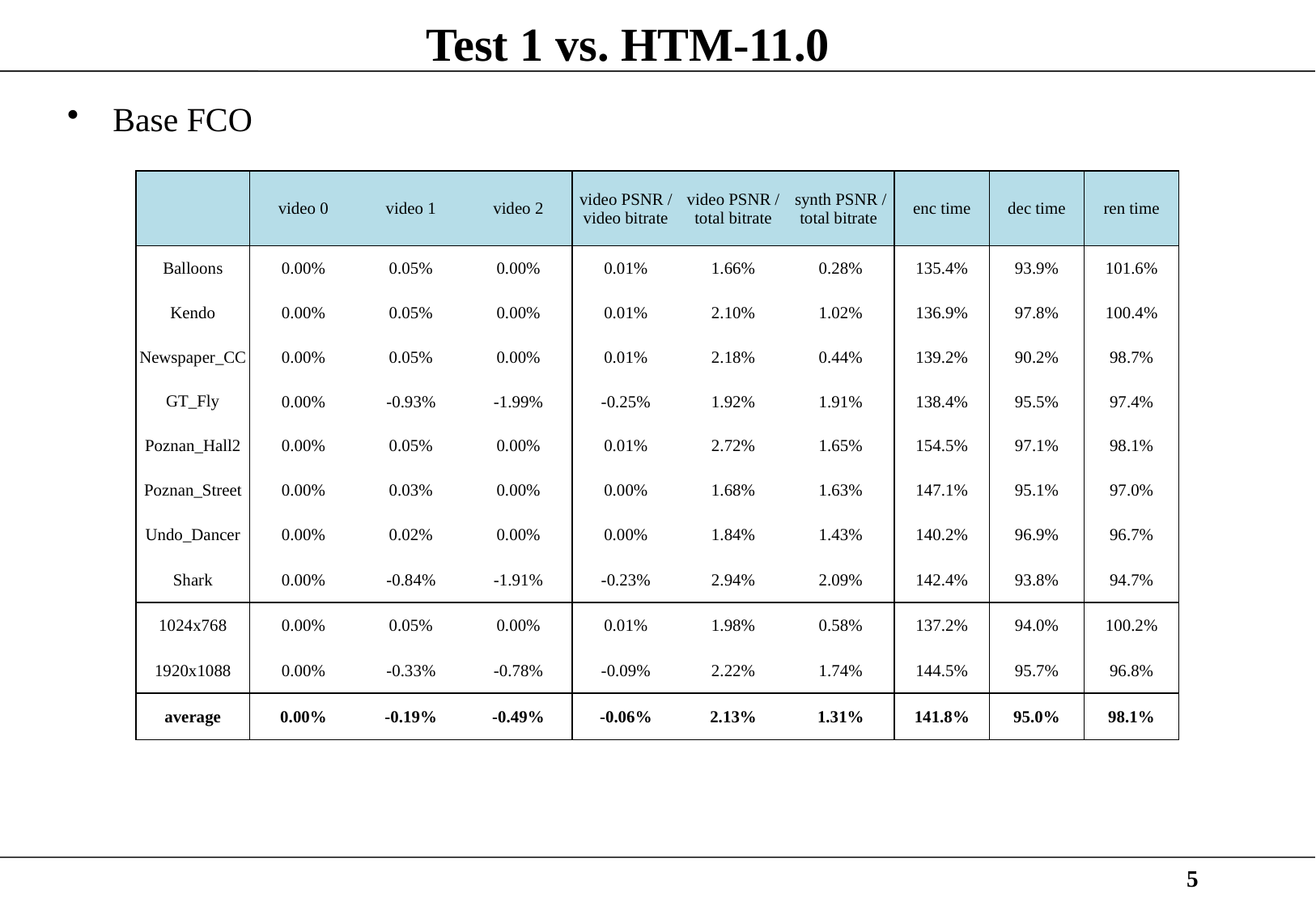

# Test 1 vs. HTM-11.0
Base FCO
|  | video 0 | video 1 | video 2 | video PSNR / video bitrate | video PSNR / total bitrate | synth PSNR / total bitrate | enc time | dec time | ren time |
| --- | --- | --- | --- | --- | --- | --- | --- | --- | --- |
| Balloons | 0.00% | 0.05% | 0.00% | 0.01% | 1.66% | 0.28% | 135.4% | 93.9% | 101.6% |
| Kendo | 0.00% | 0.05% | 0.00% | 0.01% | 2.10% | 1.02% | 136.9% | 97.8% | 100.4% |
| Newspaper\_CC | 0.00% | 0.05% | 0.00% | 0.01% | 2.18% | 0.44% | 139.2% | 90.2% | 98.7% |
| GT\_Fly | 0.00% | -0.93% | -1.99% | -0.25% | 1.92% | 1.91% | 138.4% | 95.5% | 97.4% |
| Poznan\_Hall2 | 0.00% | 0.05% | 0.00% | 0.01% | 2.72% | 1.65% | 154.5% | 97.1% | 98.1% |
| Poznan\_Street | 0.00% | 0.03% | 0.00% | 0.00% | 1.68% | 1.63% | 147.1% | 95.1% | 97.0% |
| Undo\_Dancer | 0.00% | 0.02% | 0.00% | 0.00% | 1.84% | 1.43% | 140.2% | 96.9% | 96.7% |
| Shark | 0.00% | -0.84% | -1.91% | -0.23% | 2.94% | 2.09% | 142.4% | 93.8% | 94.7% |
| 1024x768 | 0.00% | 0.05% | 0.00% | 0.01% | 1.98% | 0.58% | 137.2% | 94.0% | 100.2% |
| 1920x1088 | 0.00% | -0.33% | -0.78% | -0.09% | 2.22% | 1.74% | 144.5% | 95.7% | 96.8% |
| average | 0.00% | -0.19% | -0.49% | -0.06% | 2.13% | 1.31% | 141.8% | 95.0% | 98.1% |
5